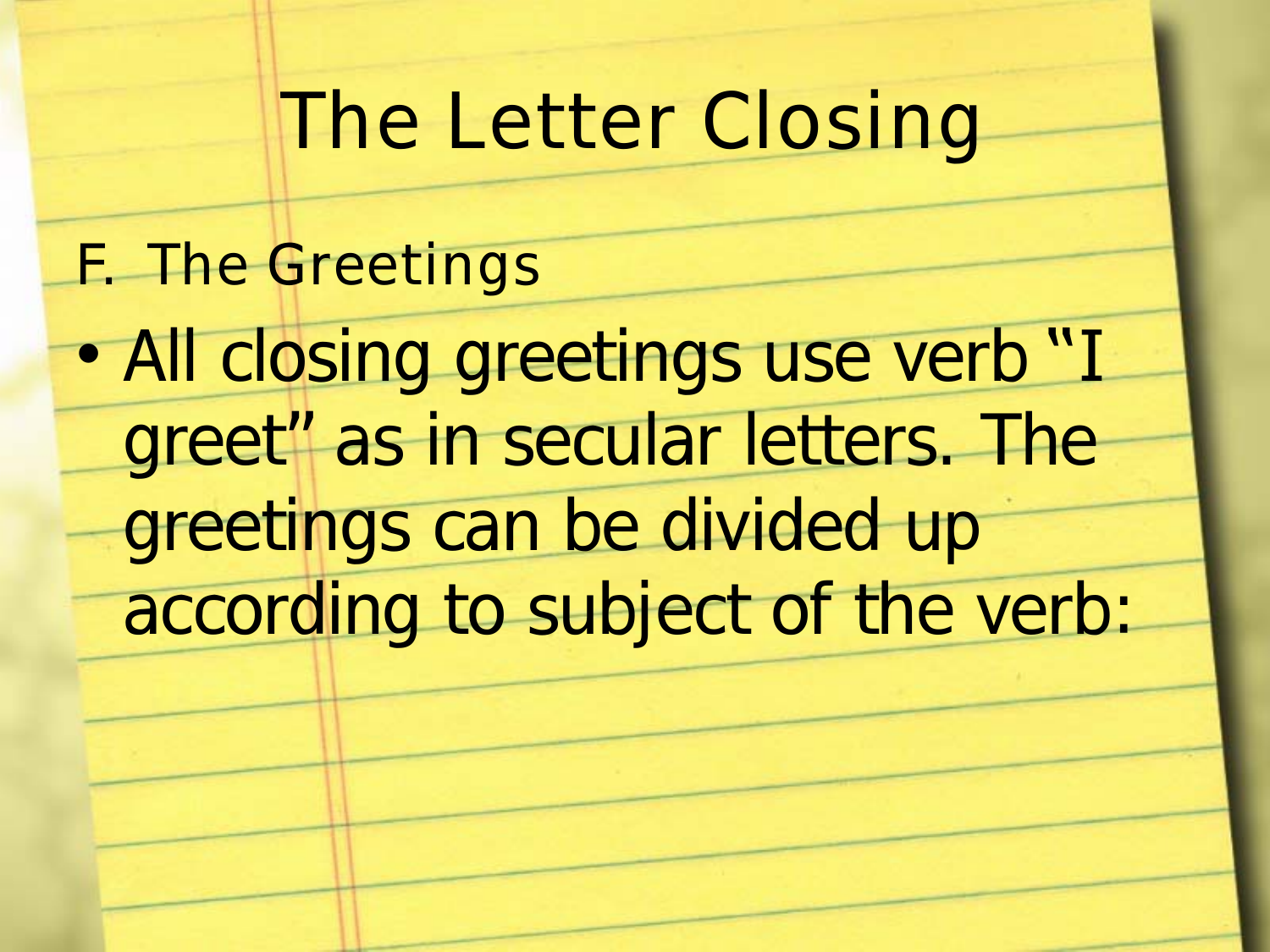

# The Letter Closing
The Greetings
All closing greetings use verb “I greet” as in secular letters. The greetings can be divided up according to subject of the verb: